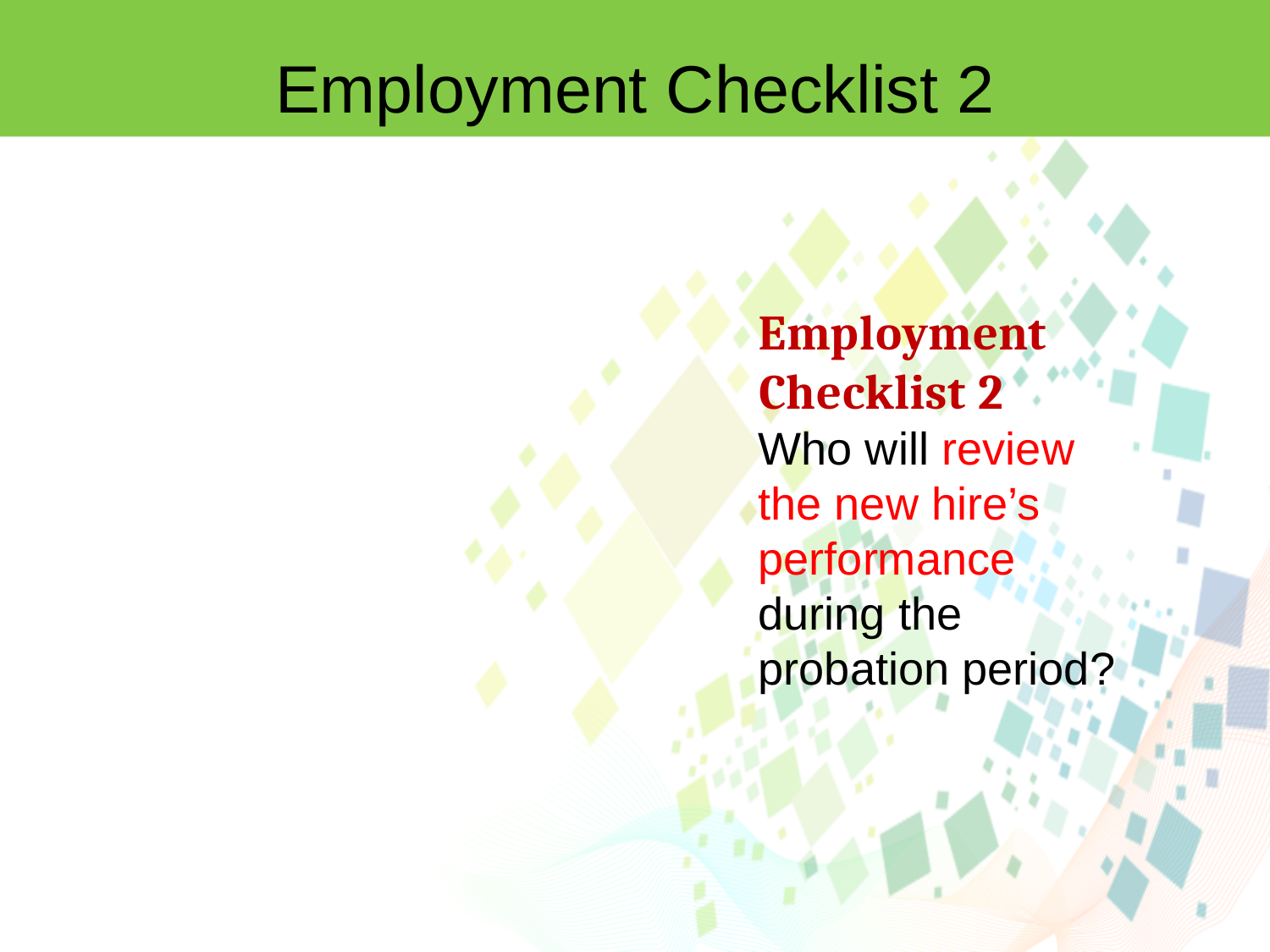

Employment Checklist 2

Employment Checklist 2
Who will review the new hire’s performance during the probation period?